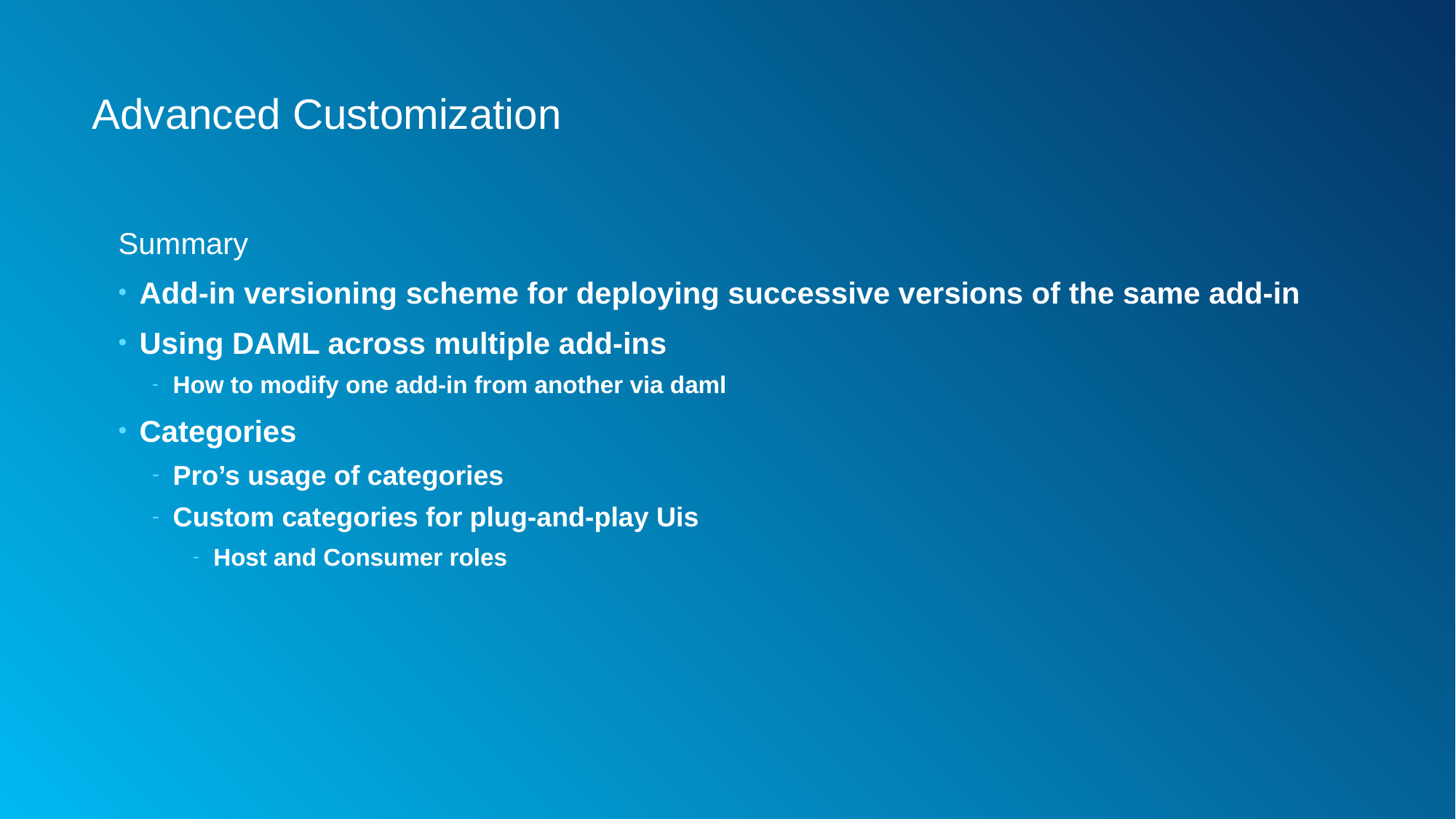

# Advanced Customization

Summary
Add-in versioning scheme for deploying successive versions of the same add-in
Using DAML across multiple add-ins
How to modify one add-in from another via daml
Categories
Pro’s usage of categories
Custom categories for plug-and-play Uis
Host and Consumer roles